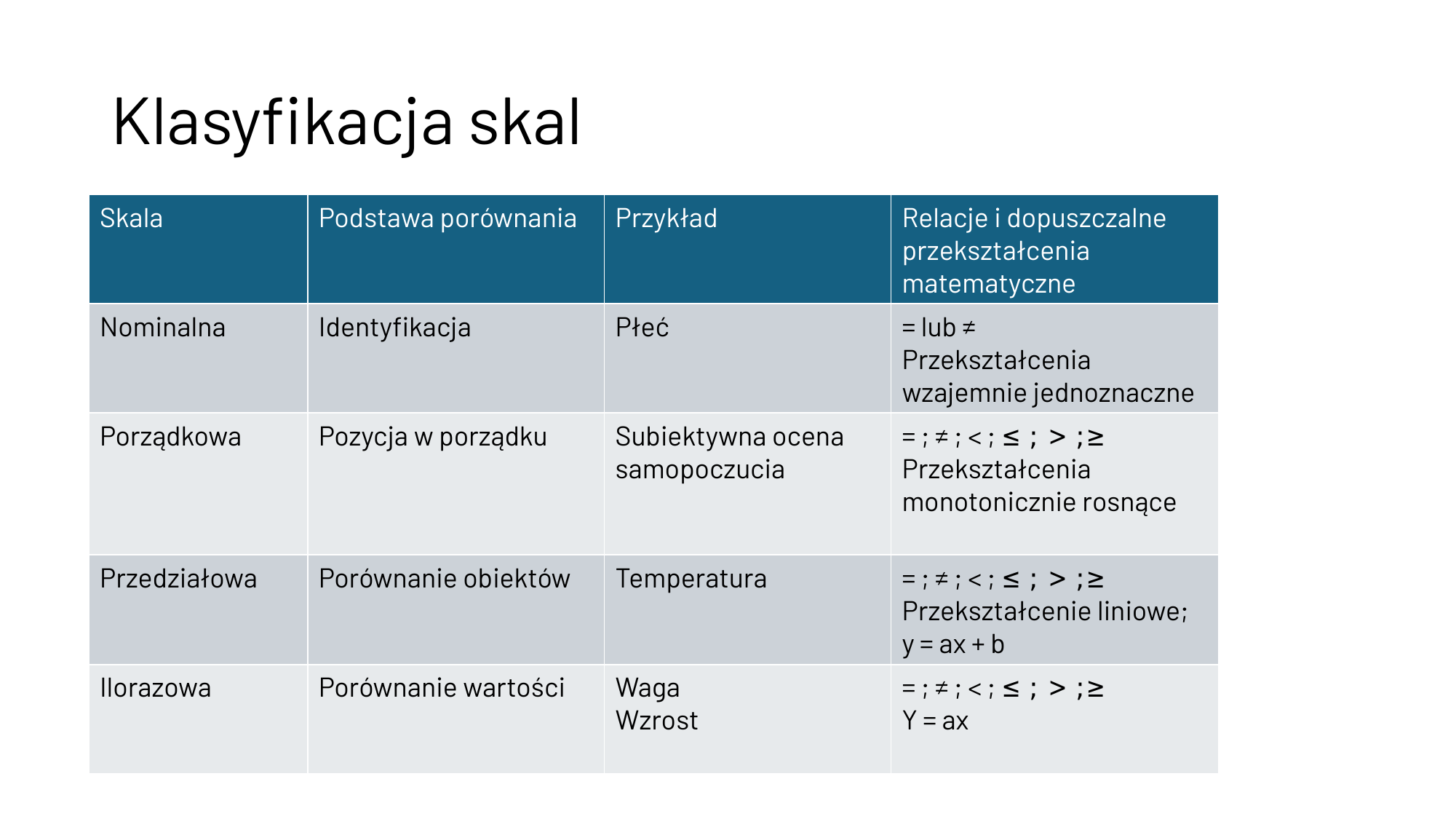

# Klasyfikacja skal
| Skala | Podstawa porównania | Przykład | Relacje i dopuszczalne przekształcenia matematyczne |
| --- | --- | --- | --- |
| Nominalna | Identyfikacja | Płeć | = lub ≠ Przekształcenia wzajemnie jednoznaczne |
| Porządkowa | Pozycja w porządku | Subiektywna ocena samopoczucia | = ; ≠ ; < ; ≤ ; > ;≥ Przekształcenia monotonicznie rosnące |
| Przedziałowa | Porównanie obiektów | Temperatura | = ; ≠ ; < ; ≤ ; > ;≥ Przekształcenie liniowe; y = ax + b |
| Ilorazowa | Porównanie wartości | Waga Wzrost | = ; ≠ ; < ; ≤ ; > ;≥ Y = ax |